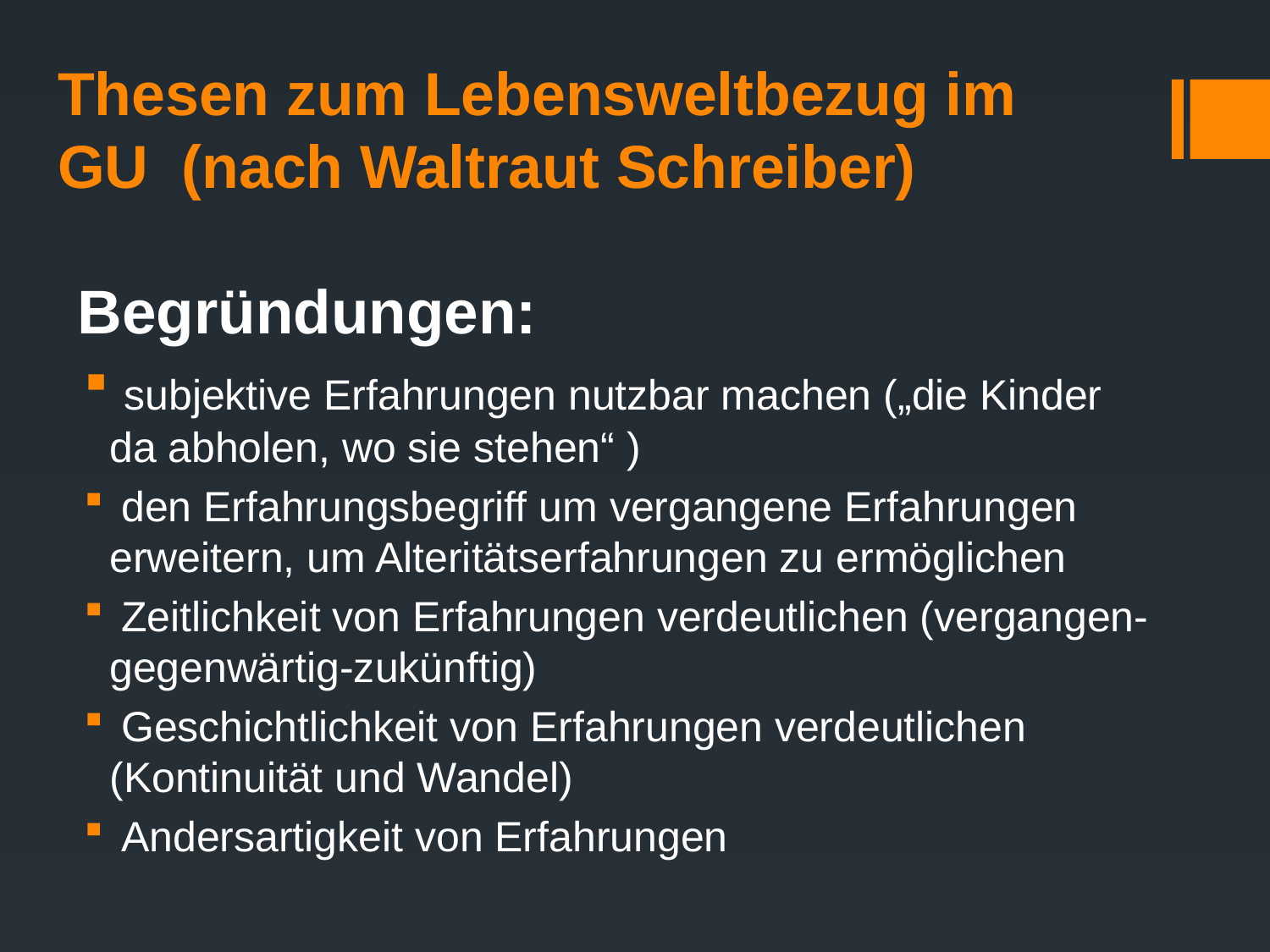

# Thesen zum Lebensweltbezug im GU  (nach Waltraut Schreiber)
Begründungen:
 subjektive Erfahrungen nutzbar machen („die Kinder da abholen, wo sie stehen“ )
 den Erfahrungsbegriff um vergangene Erfahrungen erweitern, um Alteritätserfahrungen zu ermöglichen
 Zeitlichkeit von Erfahrungen verdeutlichen (vergangen-gegenwärtig-zukünftig)
 Geschichtlichkeit von Erfahrungen verdeutlichen (Kontinuität und Wandel)
 Andersartigkeit von Erfahrungen